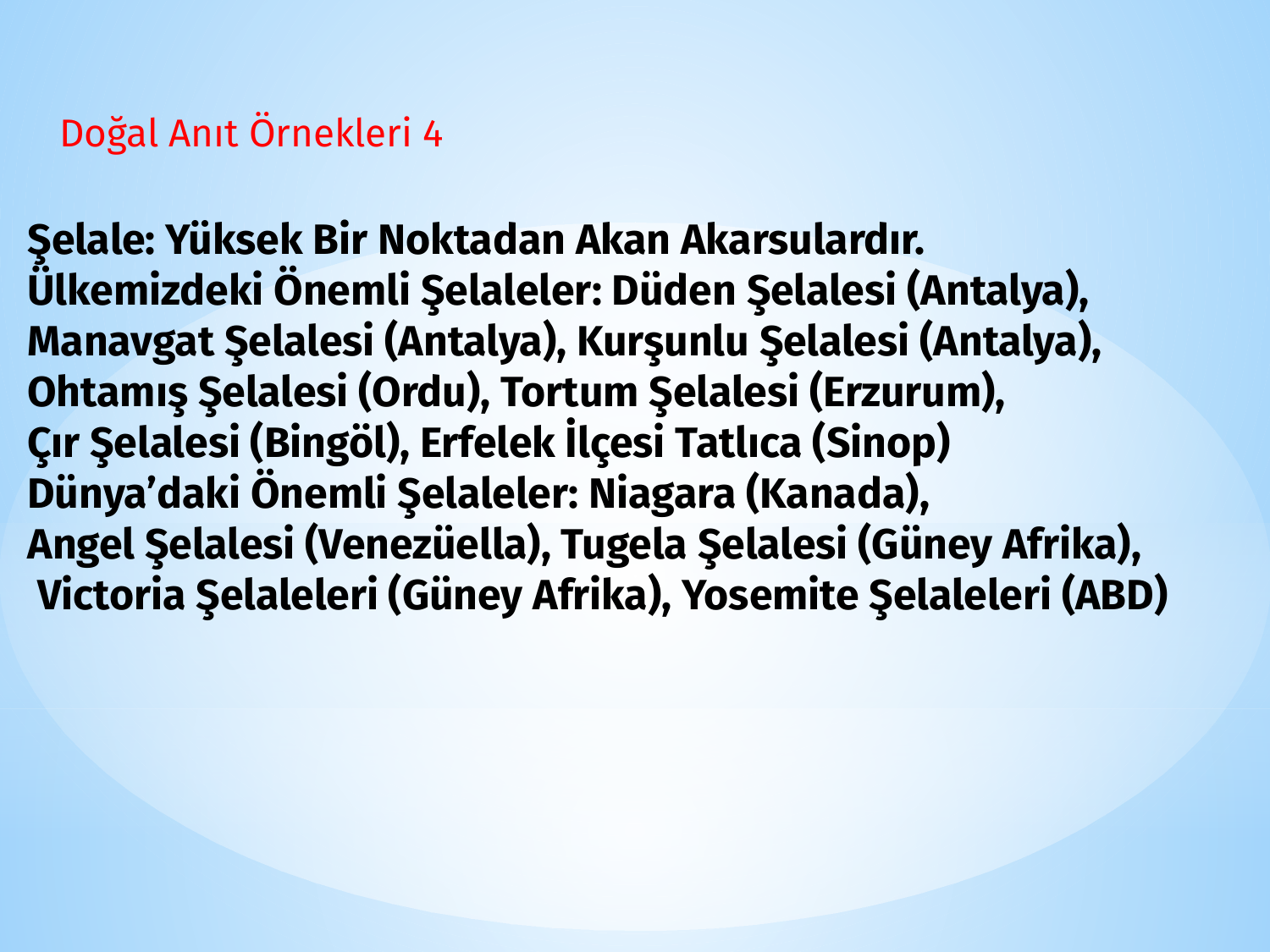

Doğal Anıt Örnekleri 4

Şelale: Yüksek Bir Noktadan Akan Akarsulardır. 
Ülkemizdeki Önemli Şelaleler: Düden Şelalesi (Antalya),
Manavgat Şelalesi (Antalya), Kurşunlu Şelalesi (Antalya),
Ohtamış Şelalesi (Ordu), Tortum Şelalesi (Erzurum),
Çır Şelalesi (Bingöl), Erfelek İlçesi Tatlıca (Sinop)
Dünya’daki Önemli Şelaleler: Niagara (Kanada),
Angel Şelalesi (Venezüella), Tugela Şelalesi (Güney Afrika),
 Victoria Şelaleleri (Güney Afrika), Yosemite Şelaleleri (ABD)